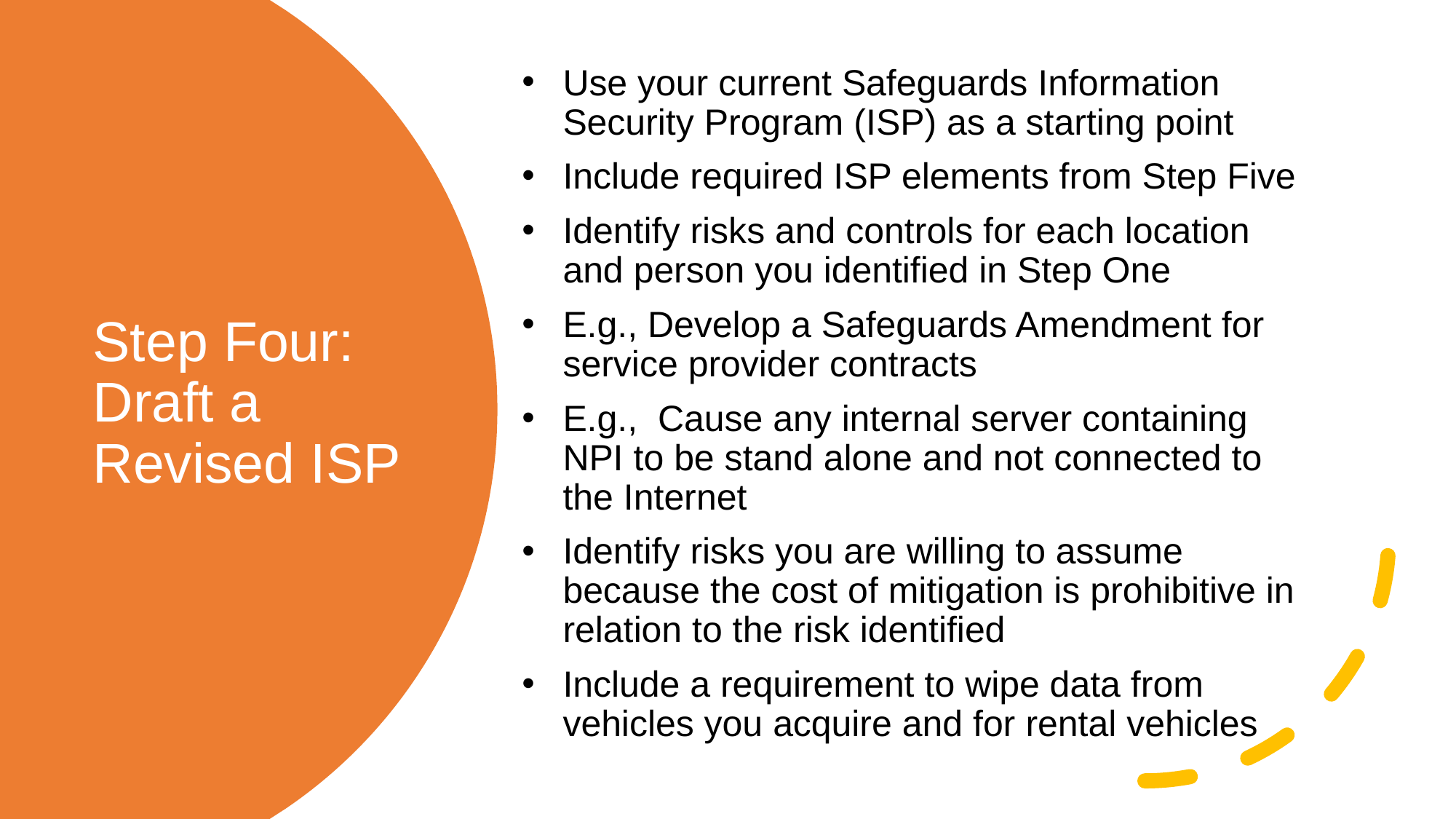

Use your current Safeguards Information Security Program (ISP) as a starting point
Include required ISP elements from Step Five
Identify risks and controls for each location and person you identified in Step One
E.g., Develop a Safeguards Amendment for service provider contracts
E.g.,  Cause any internal server containing NPI to be stand alone and not connected to the Internet
Identify risks you are willing to assume because the cost of mitigation is prohibitive in relation to the risk identified
Include a requirement to wipe data from vehicles you acquire and for rental vehicles
# Step Four: Draft a Revised ISP